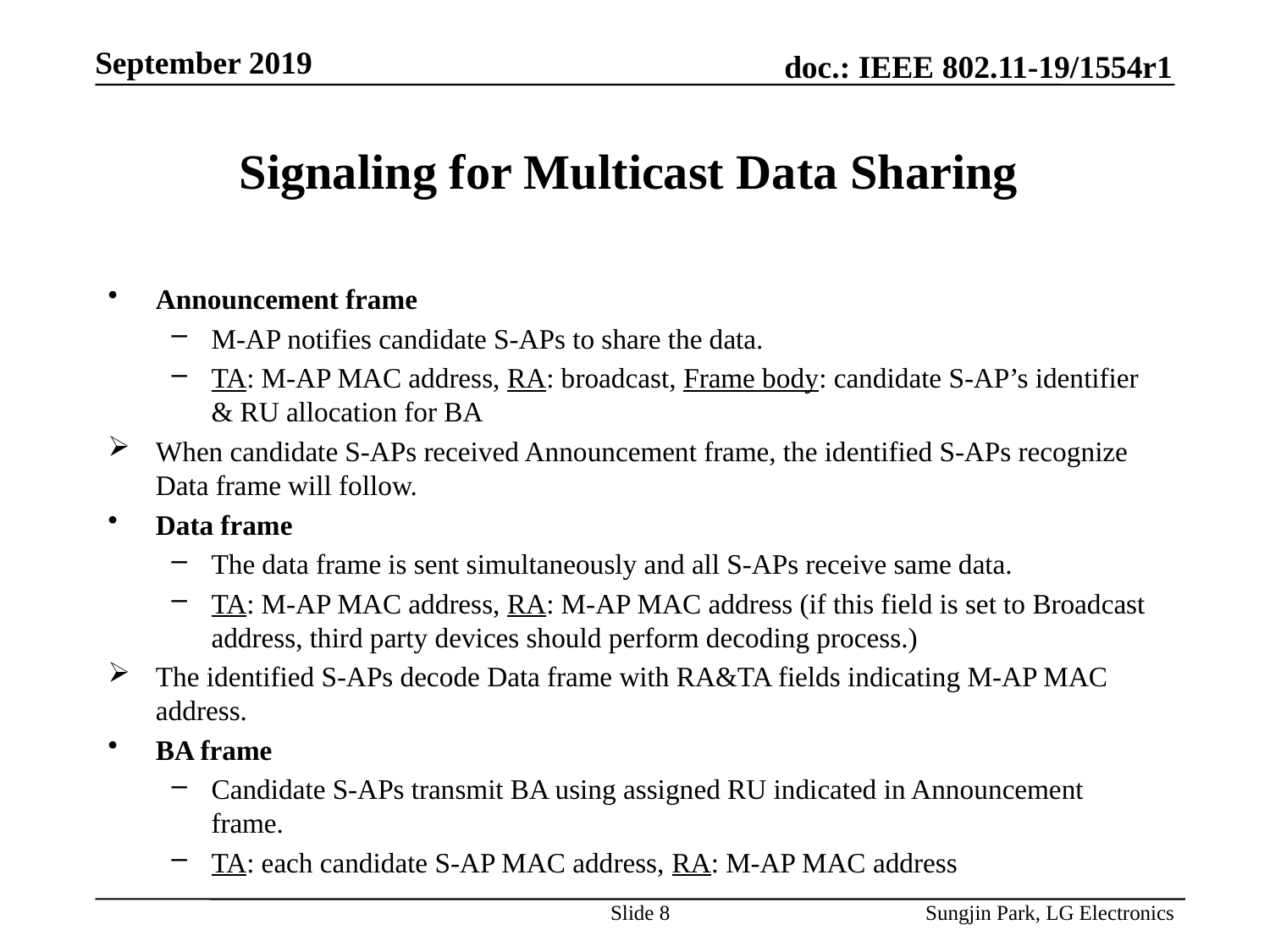

# Signaling for Multicast Data Sharing
Announcement frame
M-AP notifies candidate S-APs to share the data.
TA: M-AP MAC address, RA: broadcast, Frame body: candidate S-AP’s identifier & RU allocation for BA
When candidate S-APs received Announcement frame, the identified S-APs recognize Data frame will follow.
Data frame
The data frame is sent simultaneously and all S-APs receive same data.
TA: M-AP MAC address, RA: M-AP MAC address (if this field is set to Broadcast address, third party devices should perform decoding process.)
The identified S-APs decode Data frame with RA&TA fields indicating M-AP MAC address.
BA frame
Candidate S-APs transmit BA using assigned RU indicated in Announcement frame.
TA: each candidate S-AP MAC address, RA: M-AP MAC address

Slide 8